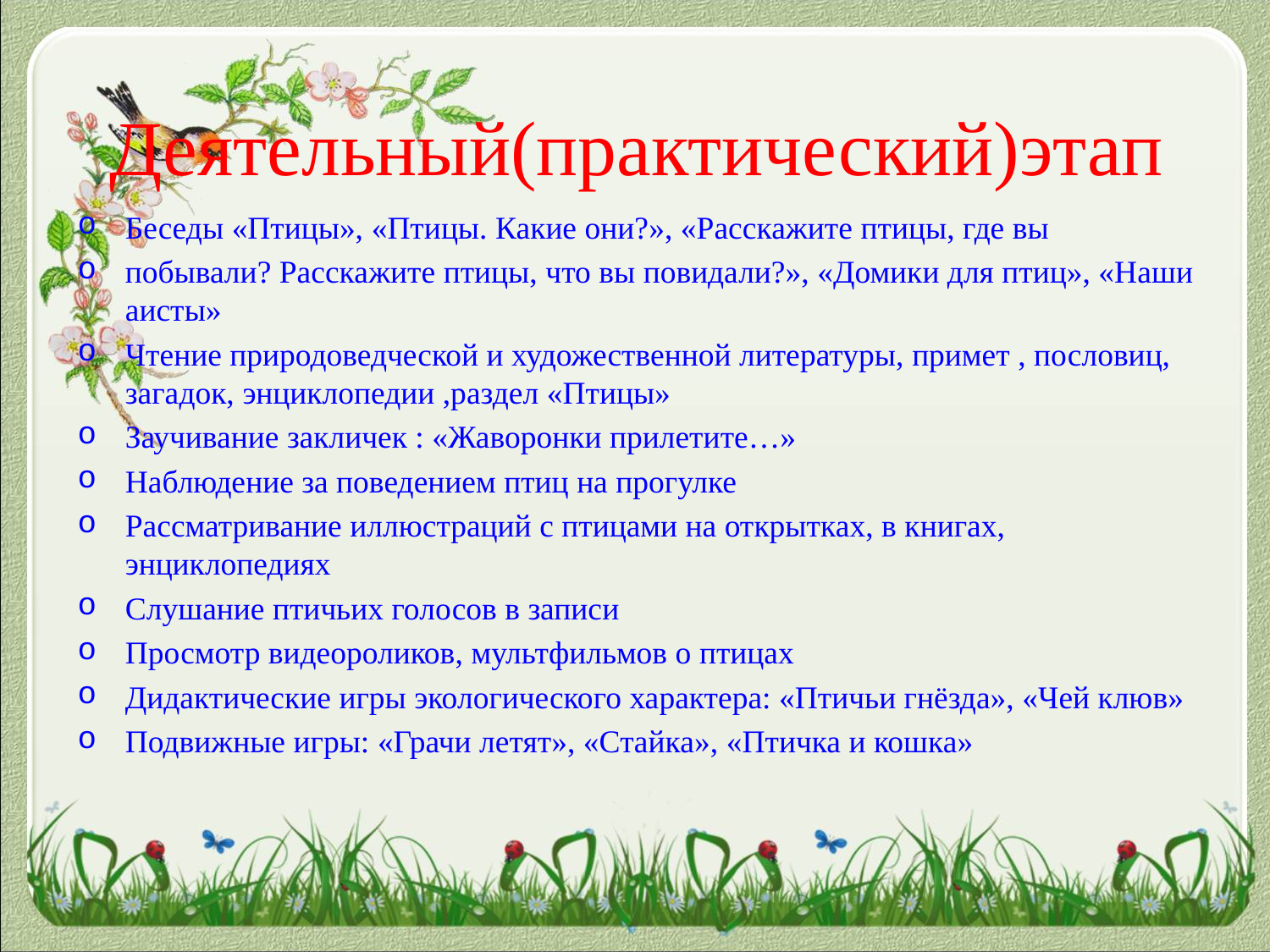

# Деятельный(практический)этап

Беседы «Птицы», «Птицы. Какие они?», «Расскажите птицы, где вы
побывали? Расскажите птицы, что вы повидали?», «Домики для птиц», «Наши аисты»
Чтение природоведческой и художественной литературы, примет , пословиц, загадок, энциклопедии ,раздел «Птицы»
Заучивание закличек : «Жаворонки прилетите…»
Наблюдение за поведением птиц на прогулке
Рассматривание иллюстраций с птицами на открытках, в книгах, энциклопедиях
Слушание птичьих голосов в записи
Просмотр видеороликов, мультфильмов о птицах
Дидактические игры экологического характера: «Птичьи гнёзда», «Чей клюв»
Подвижные игры: «Грачи летят», «Стайка», «Птичка и кошка»